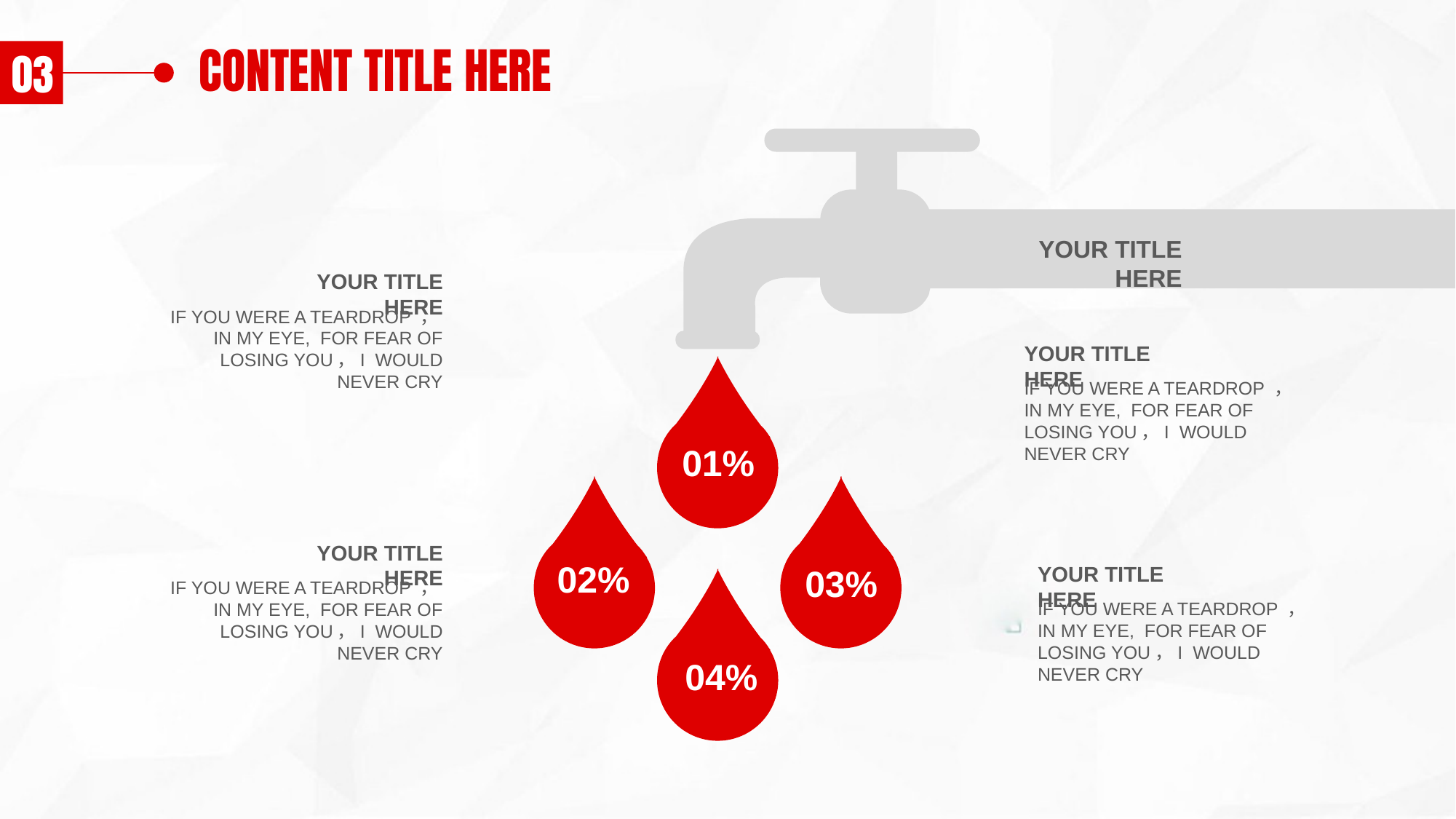

CONTENT TITLE HERE

03

YOUR TITLE HERE
YOUR TITLE HERE
IF YOU WERE A TEARDROP ，IN MY EYE,  FOR FEAR OF LOSING YOU，I  WOULD NEVER CRY
YOUR TITLE HERE
IF YOU WERE A TEARDROP ，IN MY EYE,  FOR FEAR OF LOSING YOU，I  WOULD NEVER CRY

01%

YOUR TITLE HERE
IF YOU WERE A TEARDROP ，IN MY EYE,  FOR FEAR OF LOSING YOU，I  WOULD NEVER CRY
02%
YOUR TITLE HERE
IF YOU WERE A TEARDROP ，IN MY EYE,  FOR FEAR OF LOSING YOU，I  WOULD NEVER CRY
03%

04%